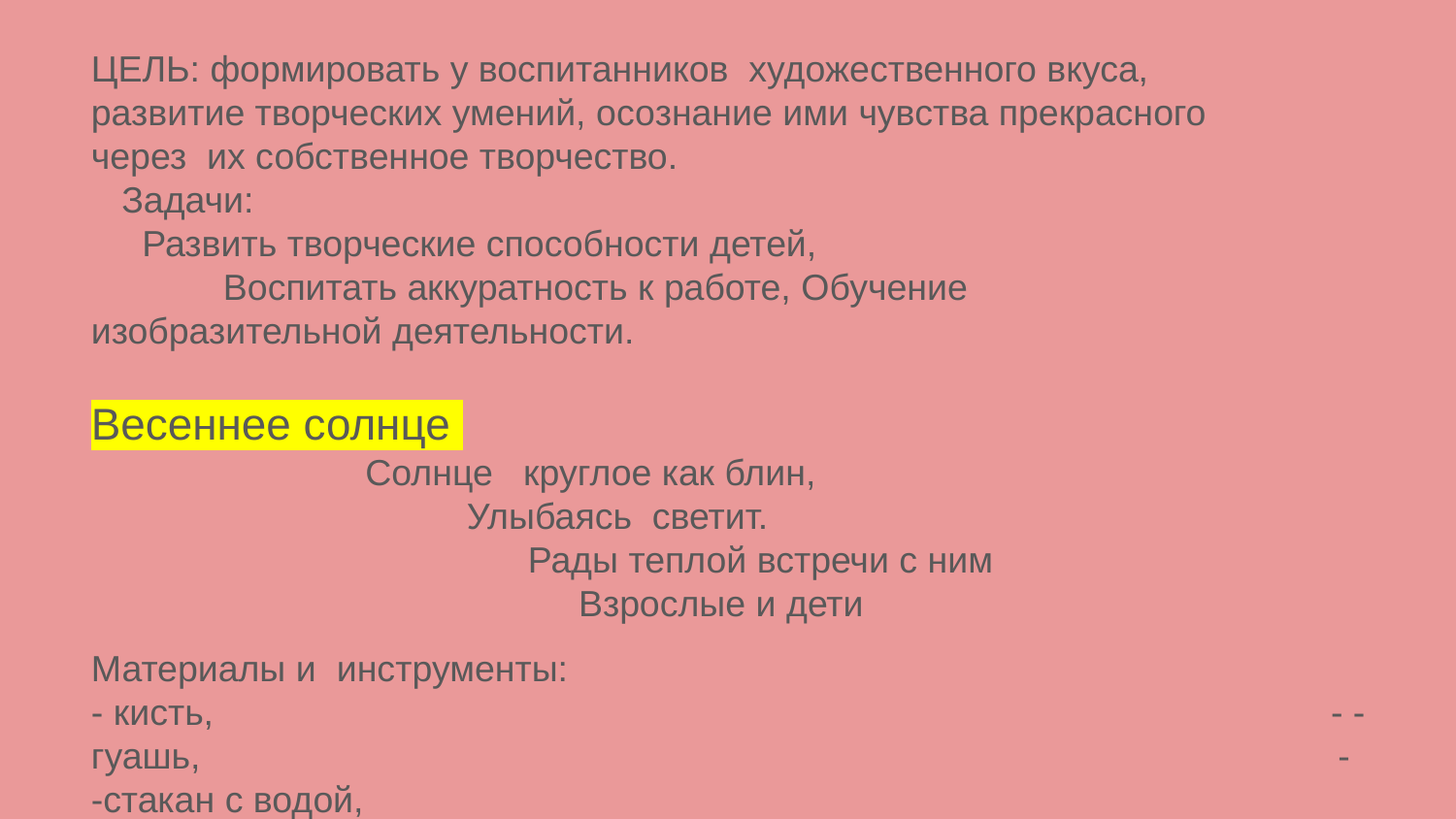

ЦЕЛЬ: формировать у воспитанников  художественного вкуса, развитие творческих умений, осознание ими чувства прекрасного через  их собственное творчество.                                                            Задачи:                                                                                                        Развить творческие способности детей,                                                         Воспитать аккуратность к работе, Обучение изобразительной деятельности.
#

Весеннее солнце                                                                                                                  Солнце   круглое как блин,                                                                                        Улыбаясь  светит.                                                                                                   Рады теплой встречи с ним                                                                                  Взрослые и дети
Материалы и  инструменты:                                                                                - кисть,                                                                                                              - -гуашь,                                                                                                                -  -стакан с водой,